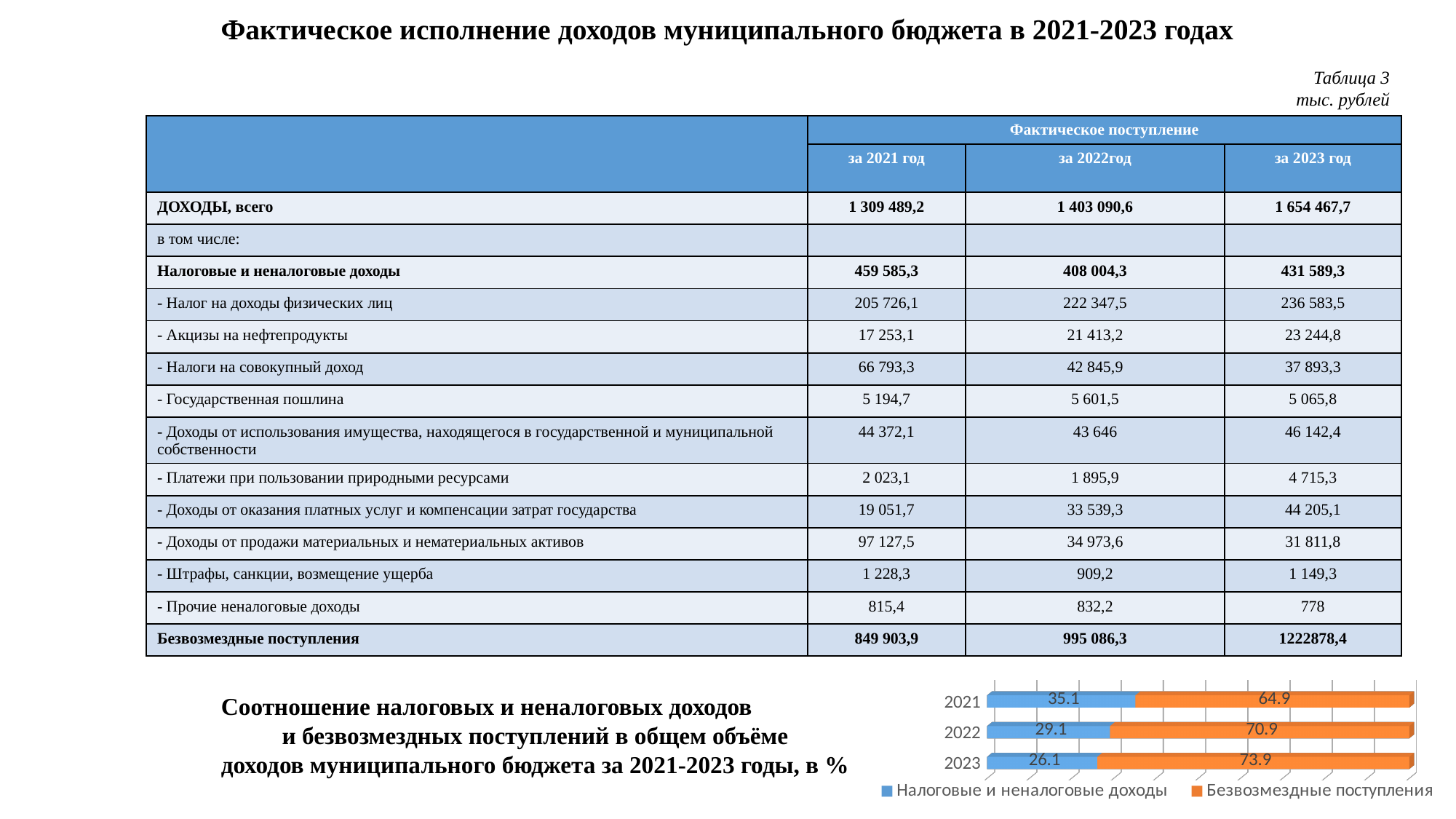

# Фактическое исполнение доходов муниципального бюджета в 2021-2023 годах
Таблица 3
тыс. рублей
|  | Фактическое поступление |  |  |
| --- | --- | --- | --- |
|  | за 2021 год | за 2022год | за 2023 год |
| ДОХОДЫ, всего | 1 309 489,2 | 1 403 090,6 | 1 654 467,7 |
| в том числе: |  |  |  |
| Налоговые и неналоговые доходы | 459 585,3 | 408 004,3 | 431 589,3 |
| - Налог на доходы физических лиц | 205 726,1 | 222 347,5 | 236 583,5 |
| - Акцизы на нефтепродукты | 17 253,1 | 21 413,2 | 23 244,8 |
| - Налоги на совокупный доход | 66 793,3 | 42 845,9 | 37 893,3 |
| - Государственная пошлина | 5 194,7 | 5 601,5 | 5 065,8 |
| - Доходы от использования имущества, находящегося в государственной и муниципальной собственности | 44 372,1 | 43 646 | 46 142,4 |
| - Платежи при пользовании природными ресурсами | 2 023,1 | 1 895,9 | 4 715,3 |
| - Доходы от оказания платных услуг и компенсации затрат государства | 19 051,7 | 33 539,3 | 44 205,1 |
| - Доходы от продажи материальных и нематериальных активов | 97 127,5 | 34 973,6 | 31 811,8 |
| - Штрафы, санкции, возмещение ущерба | 1 228,3 | 909,2 | 1 149,3 |
| - Прочие неналоговые доходы | 815,4 | 832,2 | 778 |
| Безвозмездные поступления | 849 903,9 | 995 086,3 | 1222878,4 |

[unsupported chart]

Соотношение налоговых и неналоговых доходов
и безвозмездных поступлений в общем объёме
доходов муниципального бюджета за 2021-2023 годы, в %